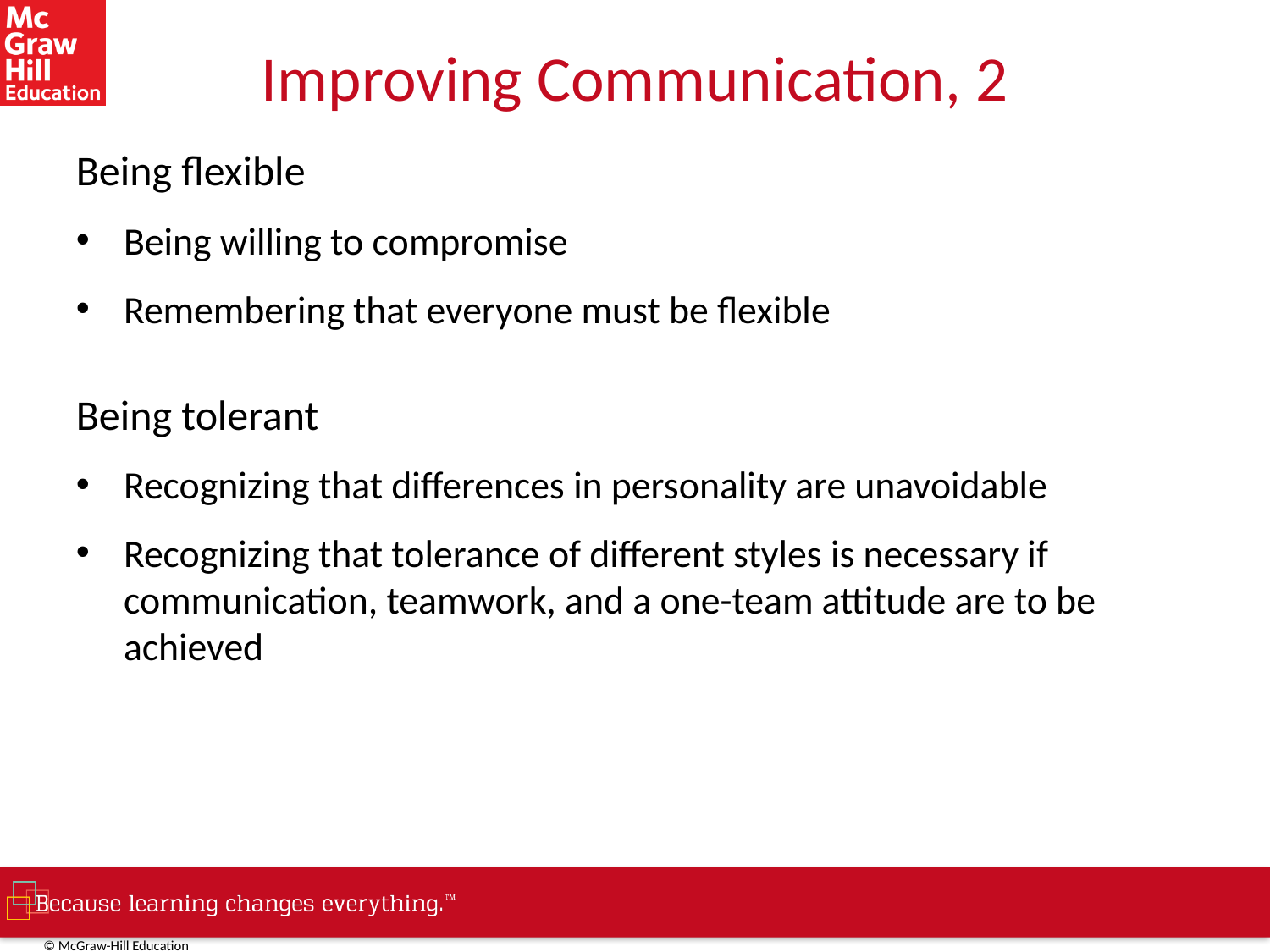

# Improving Communication, 2
Being flexible
Being willing to compromise
Remembering that everyone must be flexible

Being tolerant
Recognizing that differences in personality are unavoidable
Recognizing that tolerance of different styles is necessary if communication, teamwork, and a one-team attitude are to be achieved